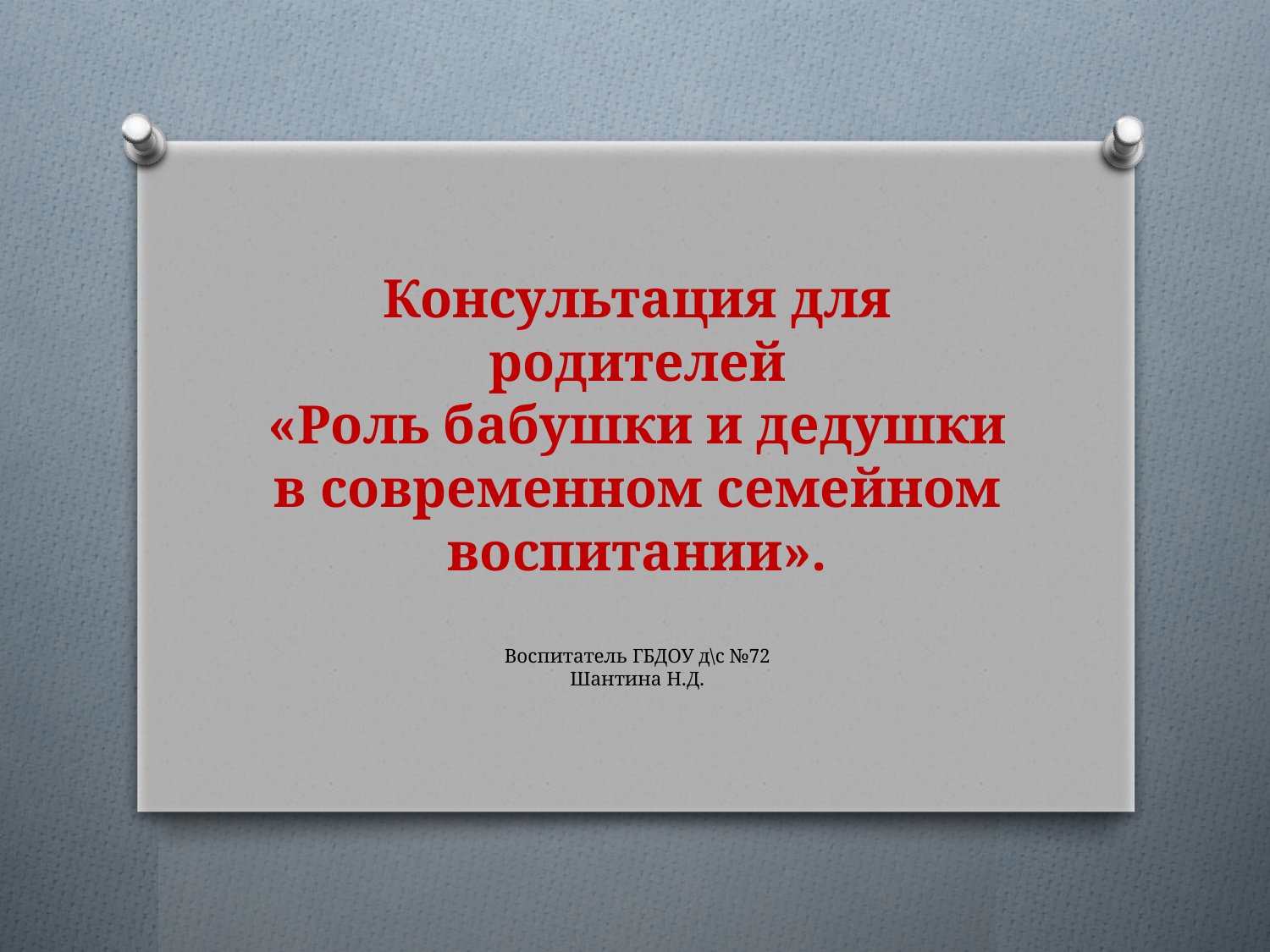

# Консультация для родителей «Роль бабушки и дедушки в современном семейном воспитании». Воспитатель ГБДОУ д\с №72 Шантина Н.Д.